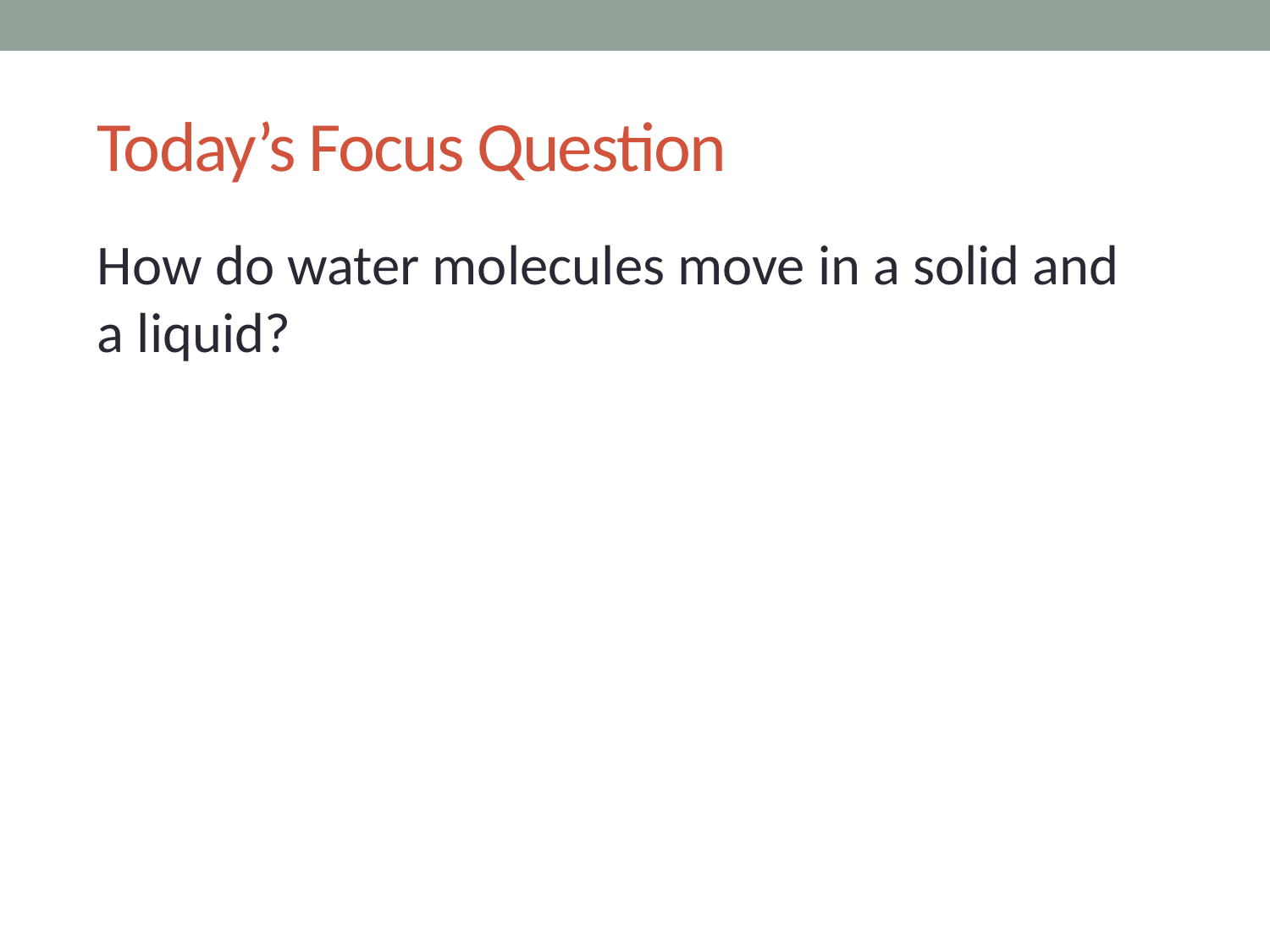

# Today’s Focus Question
How do water molecules move in a solid and
a liquid?